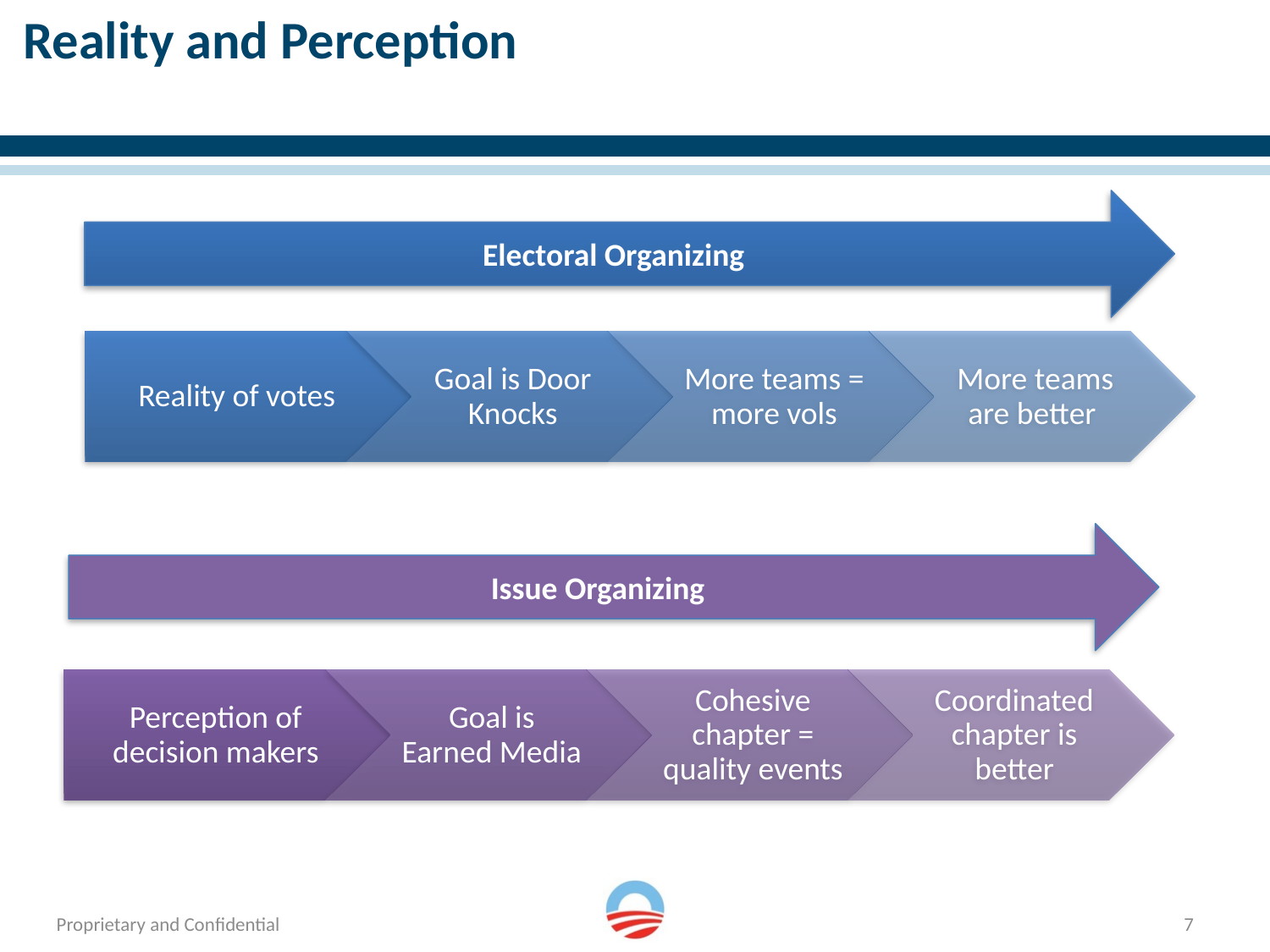

# Reality and Perception
Reality of votes
Goal is Door Knocks
More teams = more vols
More teams are better
Electoral Organizing
Perception of decision makers
Goal is Earned Media
Cohesive chapter = quality events
Coordinated chapter is better
Issue Organizing
7